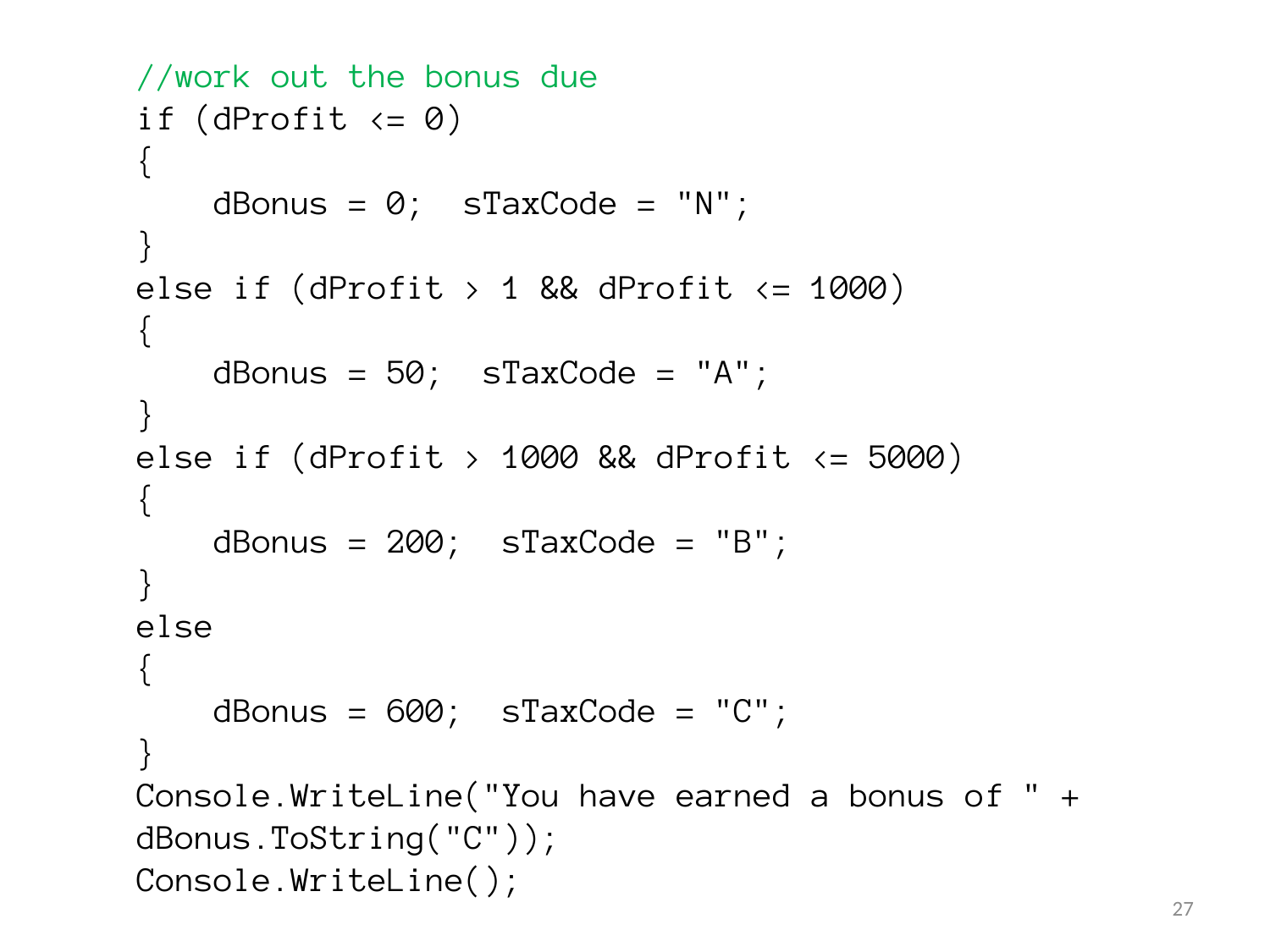

//work out the bonus due
if (dProfit <= 0)
{
    dBonus = 0;  sTaxCode = "N";
}
else if (dProfit > 1 && dProfit <= 1000)
{
    dBonus = 50;  sTaxCode = "A";
}
else if (dProfit > 1000 && dProfit <= 5000)
{
    dBonus = 200;  sTaxCode = "B";
}
else
{
    dBonus = 600;  sTaxCode = "C";
}
Console.WriteLine("You have earned a bonus of " + dBonus.ToString("C"));
Console.WriteLine();
27